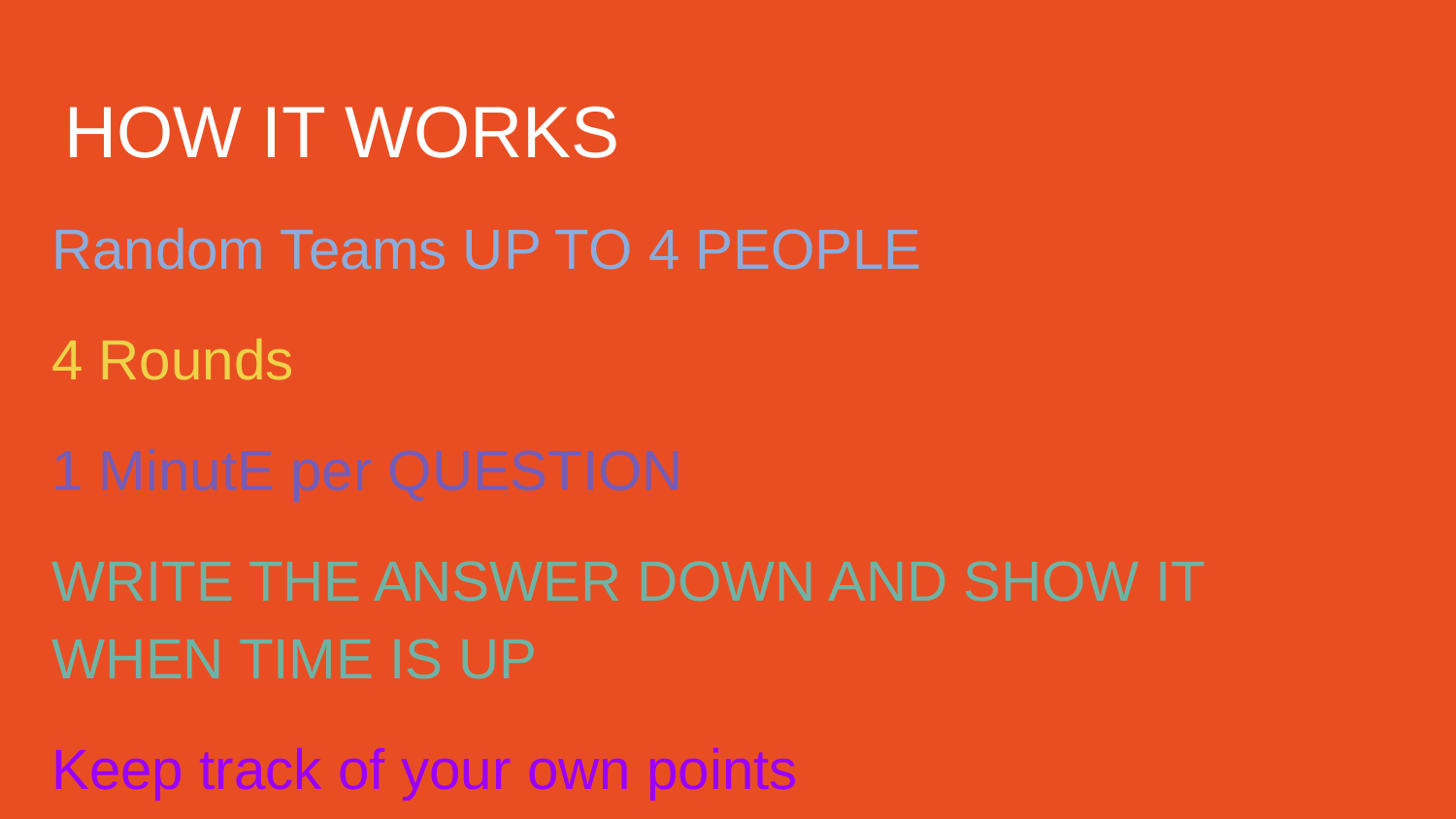

# HOW IT WORKS
Random Teams UP TO 4 PEOPLE
4 Rounds
1 MinutE per QUESTION
WRITE THE ANSWER DOWN AND SHOW IT WHEN TIME IS UP
Keep track of your own points